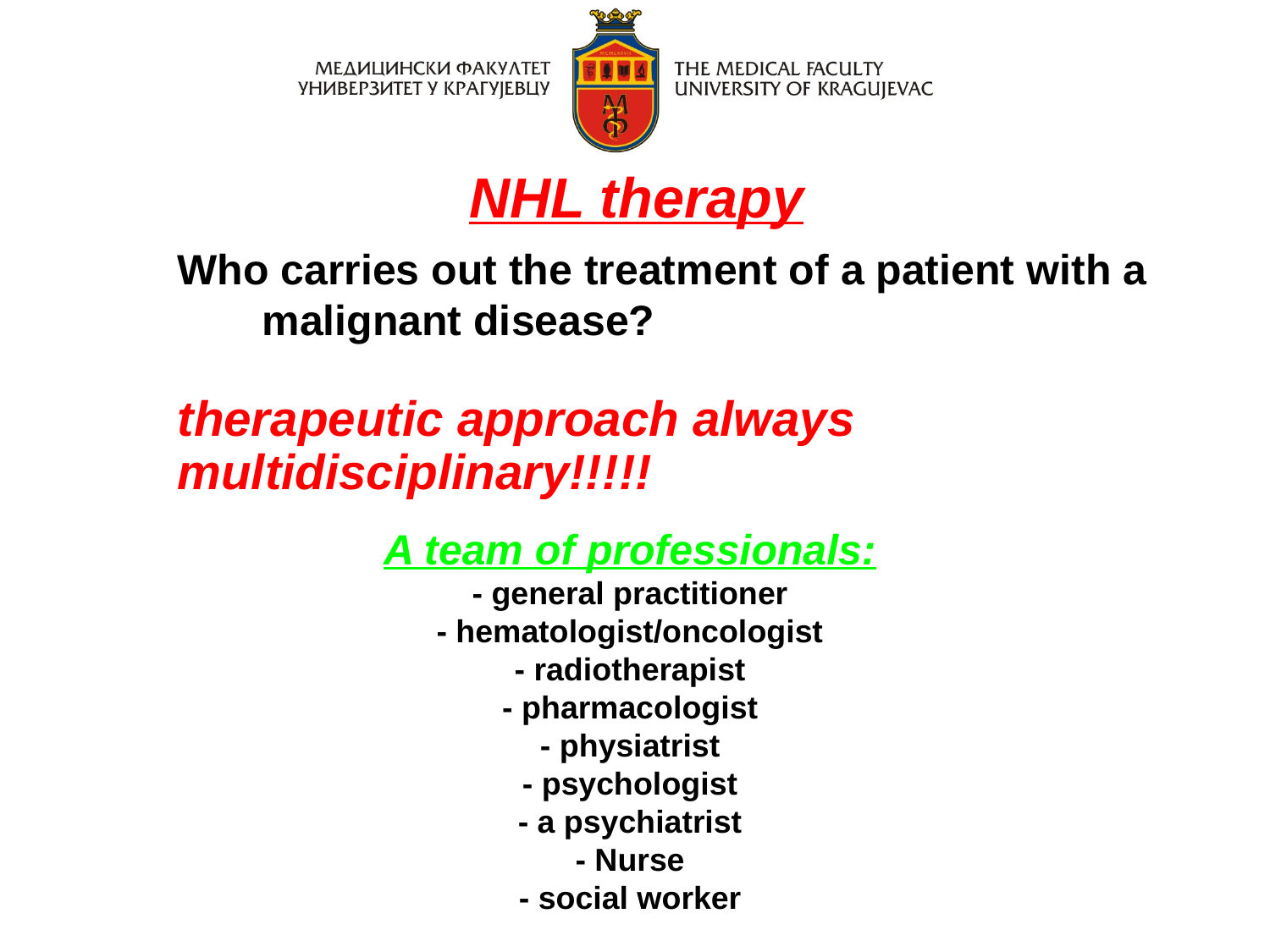

NHL therapy
Who carries out the treatment of a patient with a malignant disease?

therapeutic approach always
multidisciplinary!!!!!

A team of professionals:
- general practitioner
- hematologist/oncologist
- radiotherapist
- pharmacologist
- physiatrist
- psychologist
- a psychiatrist
- Nurse
- social worker